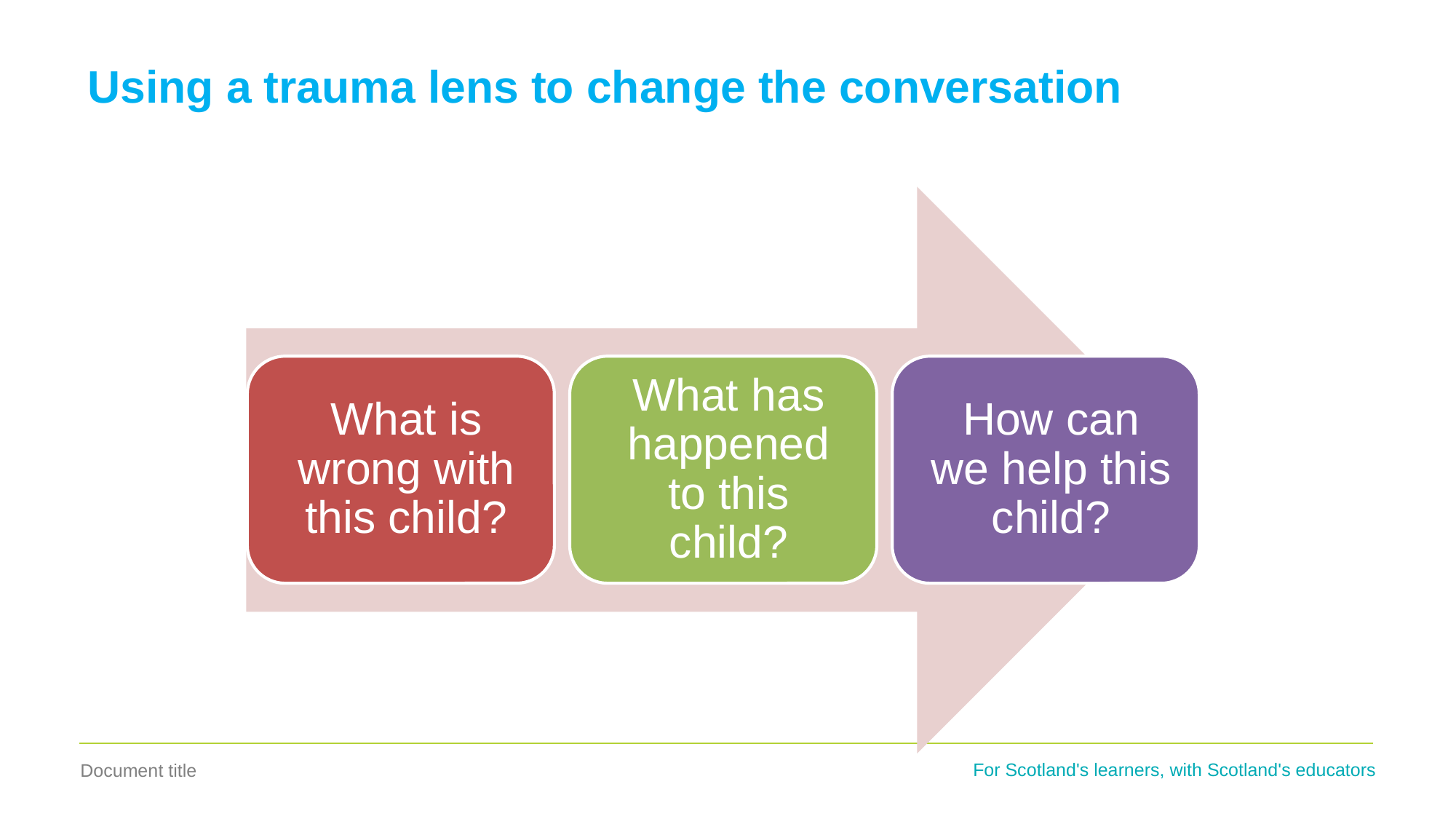

# Using a trauma lens to change the conversation
What is wrong with this child?
What has happened to this child?
How can we help this child?